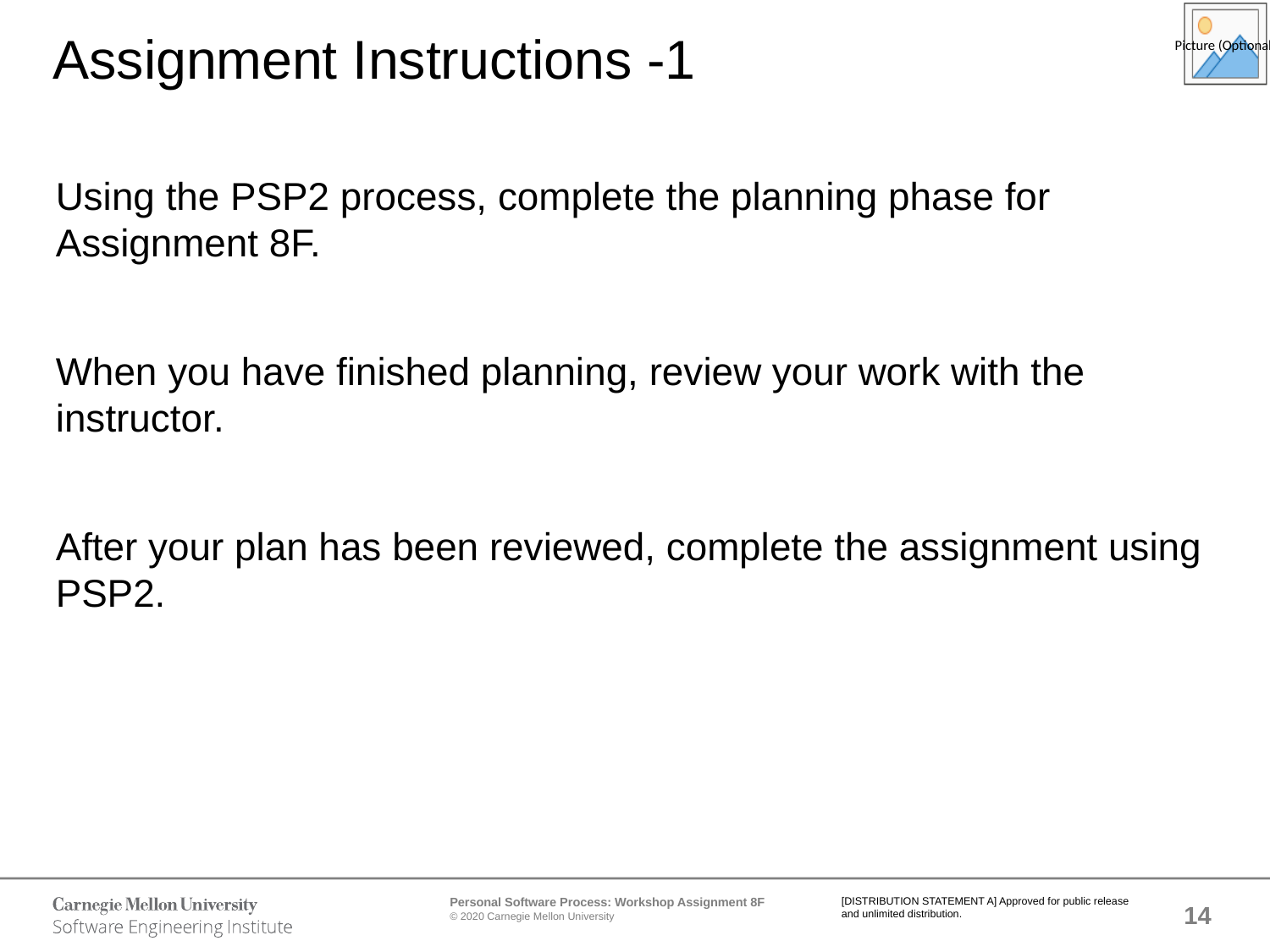

# Assignment Instructions -1
Using the PSP2 process, complete the planning phase for Assignment 8F.

When you have finished planning, review your work with the instructor.

After your plan has been reviewed, complete the assignment using PSP2.